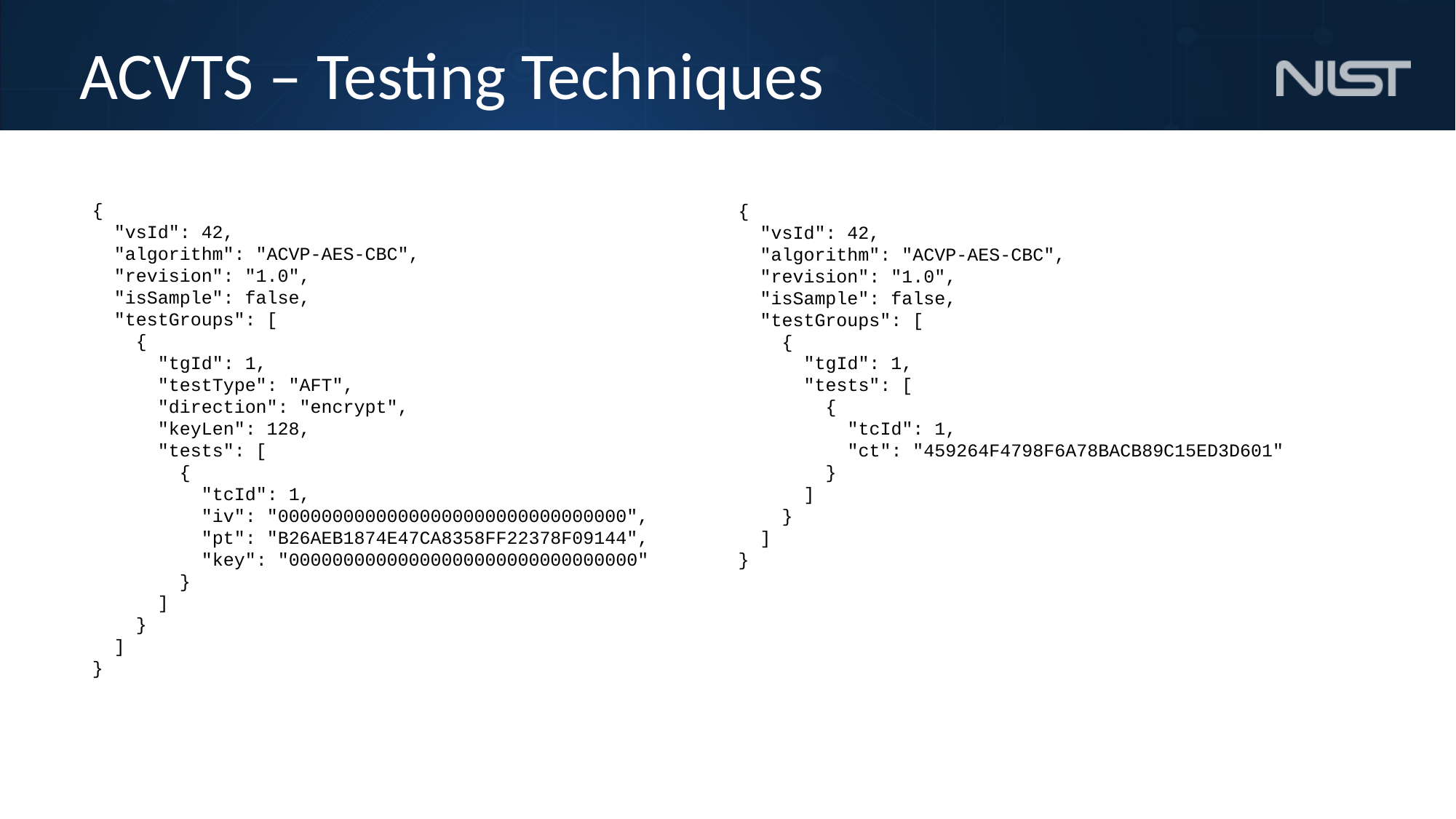

# ACVTS – Testing Techniques
{
  "vsId": 42,
  "algorithm": "ACVP-AES-CBC",
  "revision": "1.0",
  "isSample": false,
  "testGroups": [
    {
      "tgId": 1,
      "testType": "AFT",
      "direction": "encrypt",
      "keyLen": 128,
      "tests": [
        {
          "tcId": 1,
          "iv": "00000000000000000000000000000000",
          "pt": "B26AEB1874E47CA8358FF22378F09144",
          "key": "00000000000000000000000000000000"
        }
      ]
    }
  ]
}
{
  "vsId": 42,
  "algorithm": "ACVP-AES-CBC",
  "revision": "1.0",
  "isSample": false,
  "testGroups": [
    {
      "tgId": 1,
      "tests": [
        {
          "tcId": 1,
          "ct": "459264F4798F6A78BACB89C15ED3D601"
        }
      ]
    }
  ]
}